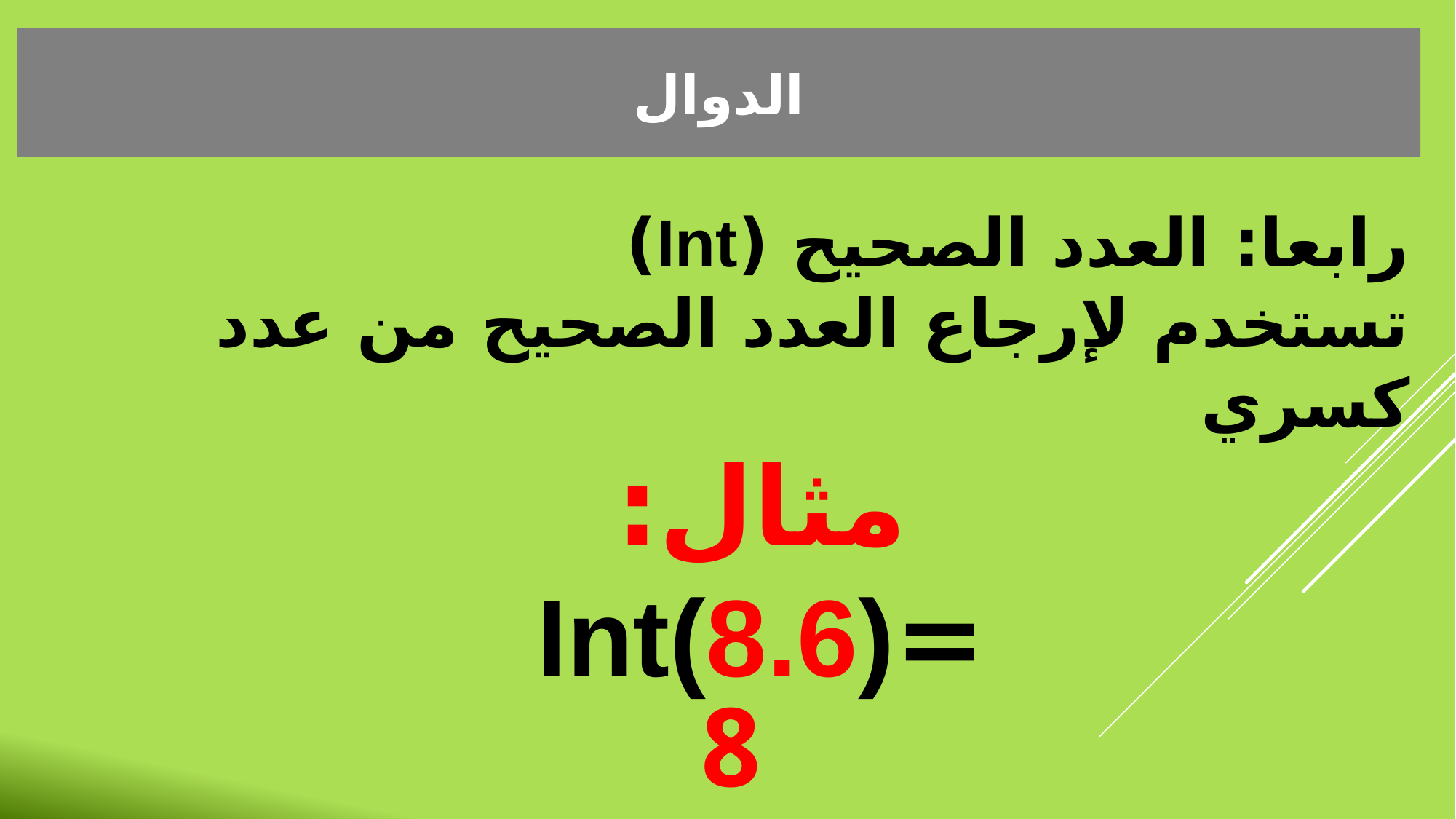

الدوال
رابعا: العدد الصحيح (Int)
	تستخدم لإرجاع العدد الصحيح من عدد كسري
	مثال:
	=Int(8.6)
8